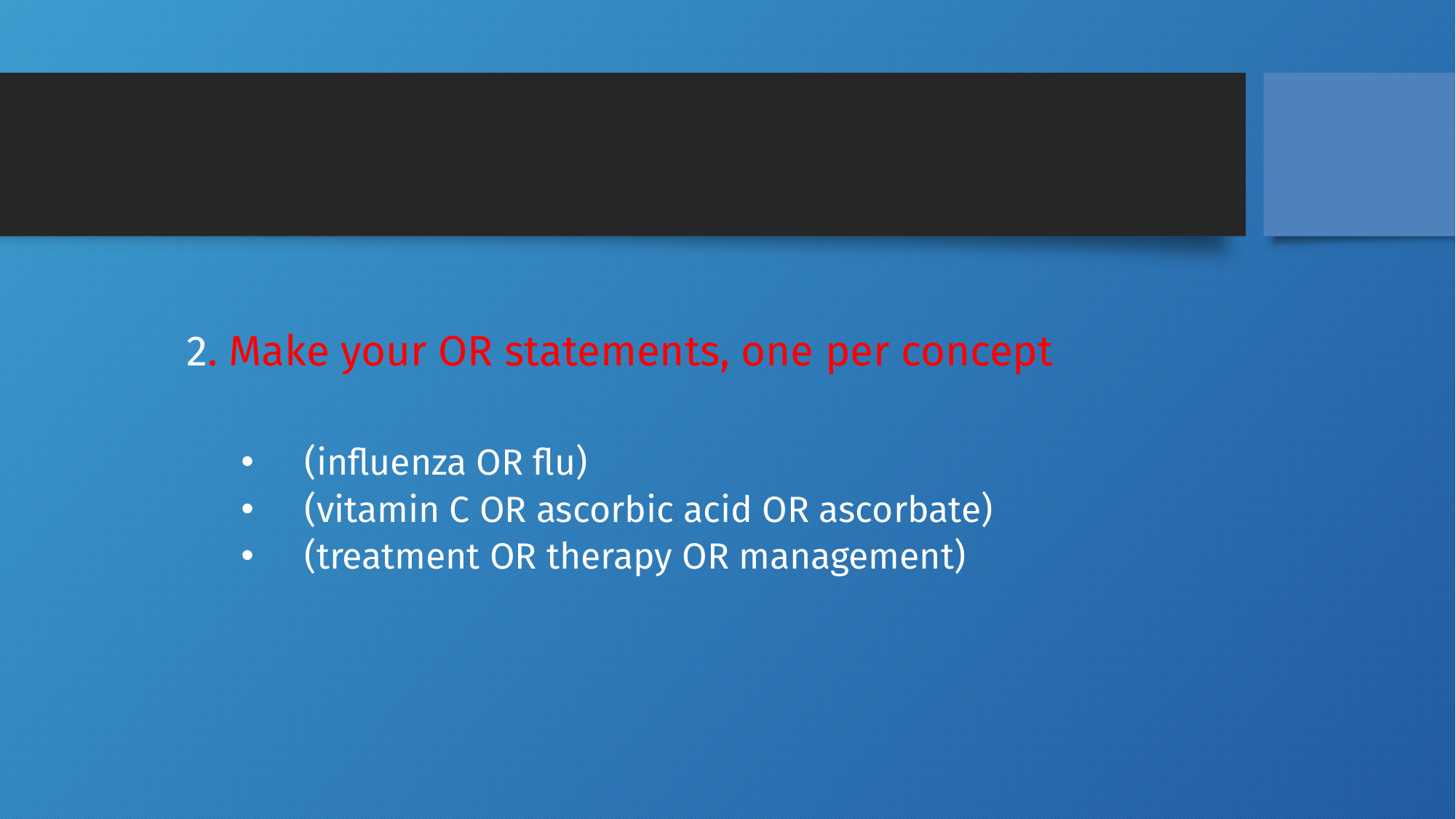

#
2. Make your OR statements, one per concept

(influenza OR flu)
(vitamin C OR ascorbic acid OR ascorbate)
(treatment OR therapy OR management)